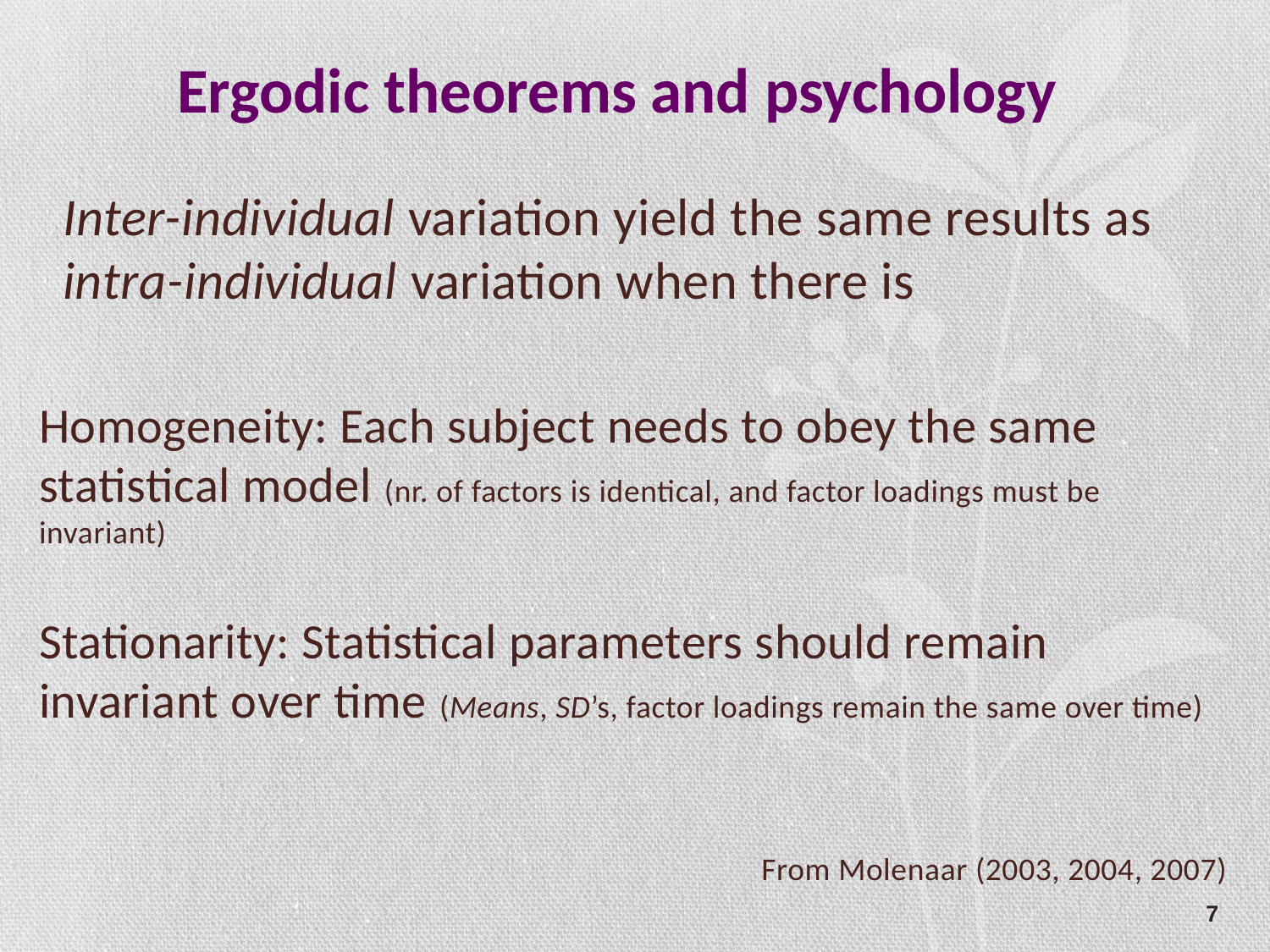

# Ergodic theorems and psychology
	Inter-individual variation yield the same results as intra-individual variation when there is

Homogeneity: Each subject needs to obey the same  statistical model (nr. of factors is identical, and factor loadings must be invariant)

Stationarity: Statistical parameters should remain invariant over time (Means, SD’s, factor loadings remain the same over time)

From Molenaar (2003, 2004, 2007)
7